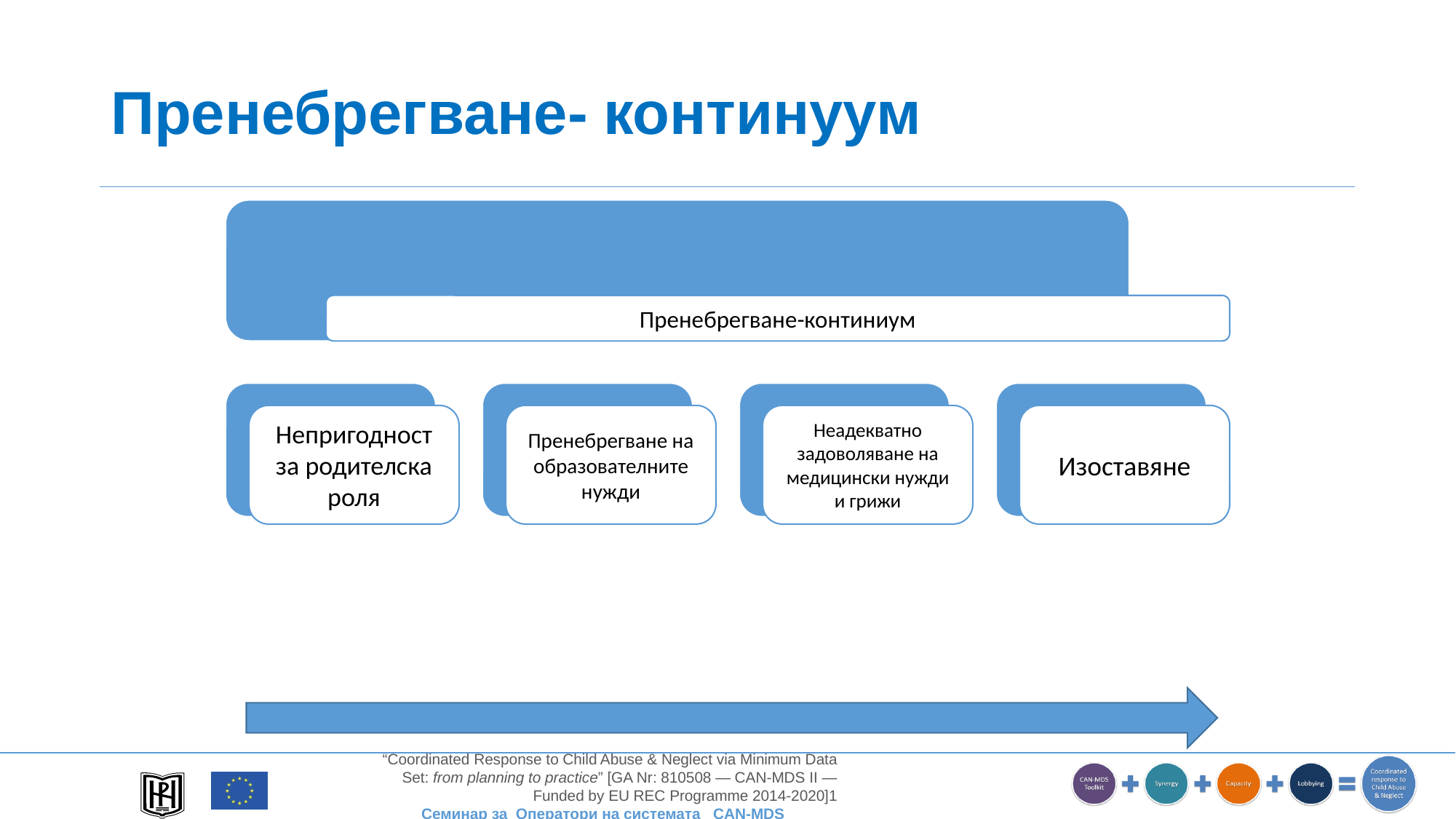

# Пренебрегване- континуум
Пренебрегване-континиум
Непригодност за родителска роля
Пренебрегване на образователните нужди
Изоставяне
Неадекватно задоволяване на медицински нужди и грижи